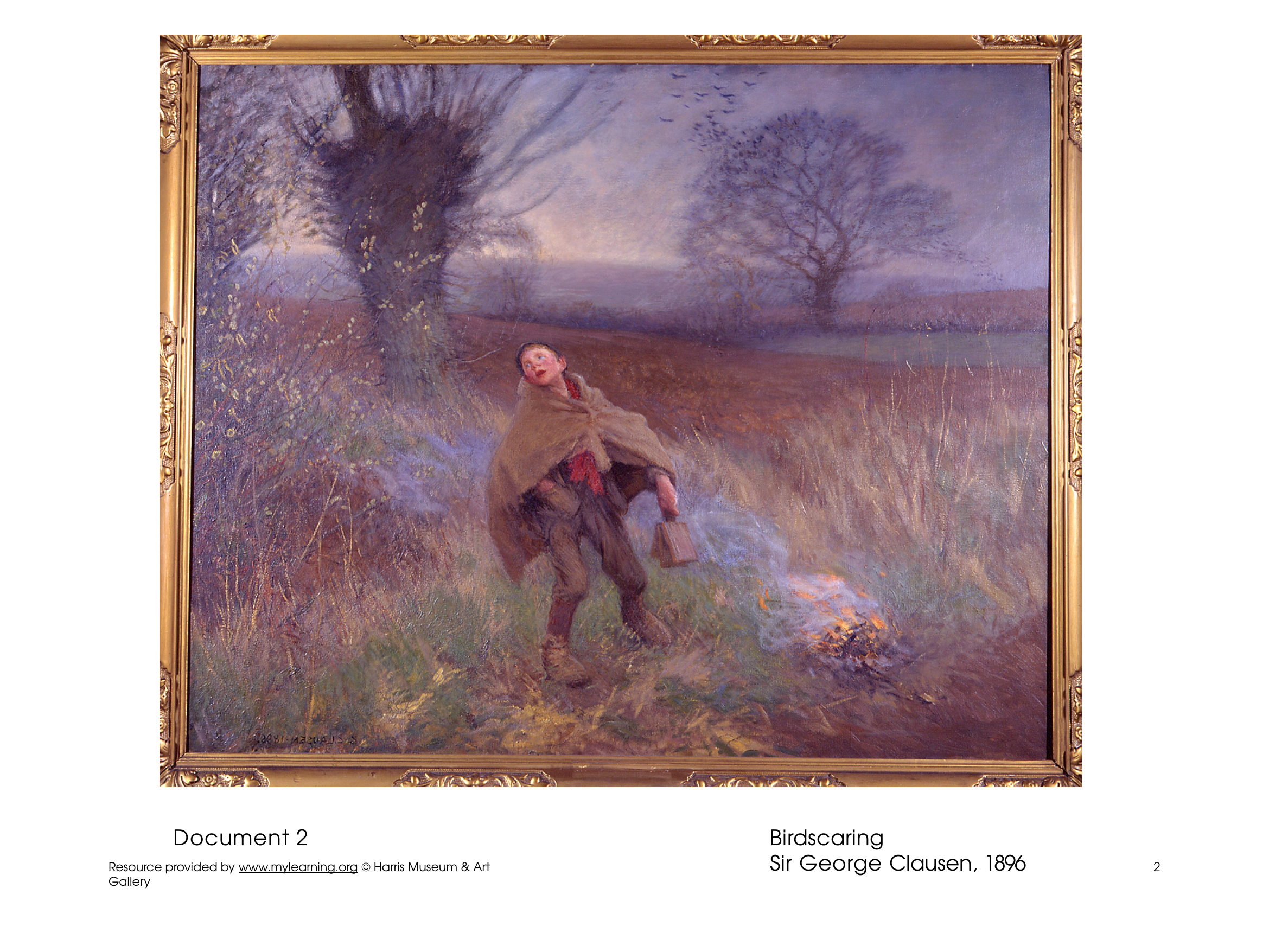

Document 2
Resource provided by www.mylearning.org © Harris Museum & Art Gallery
Birdscaring
Sir George Clausen, 1896
2